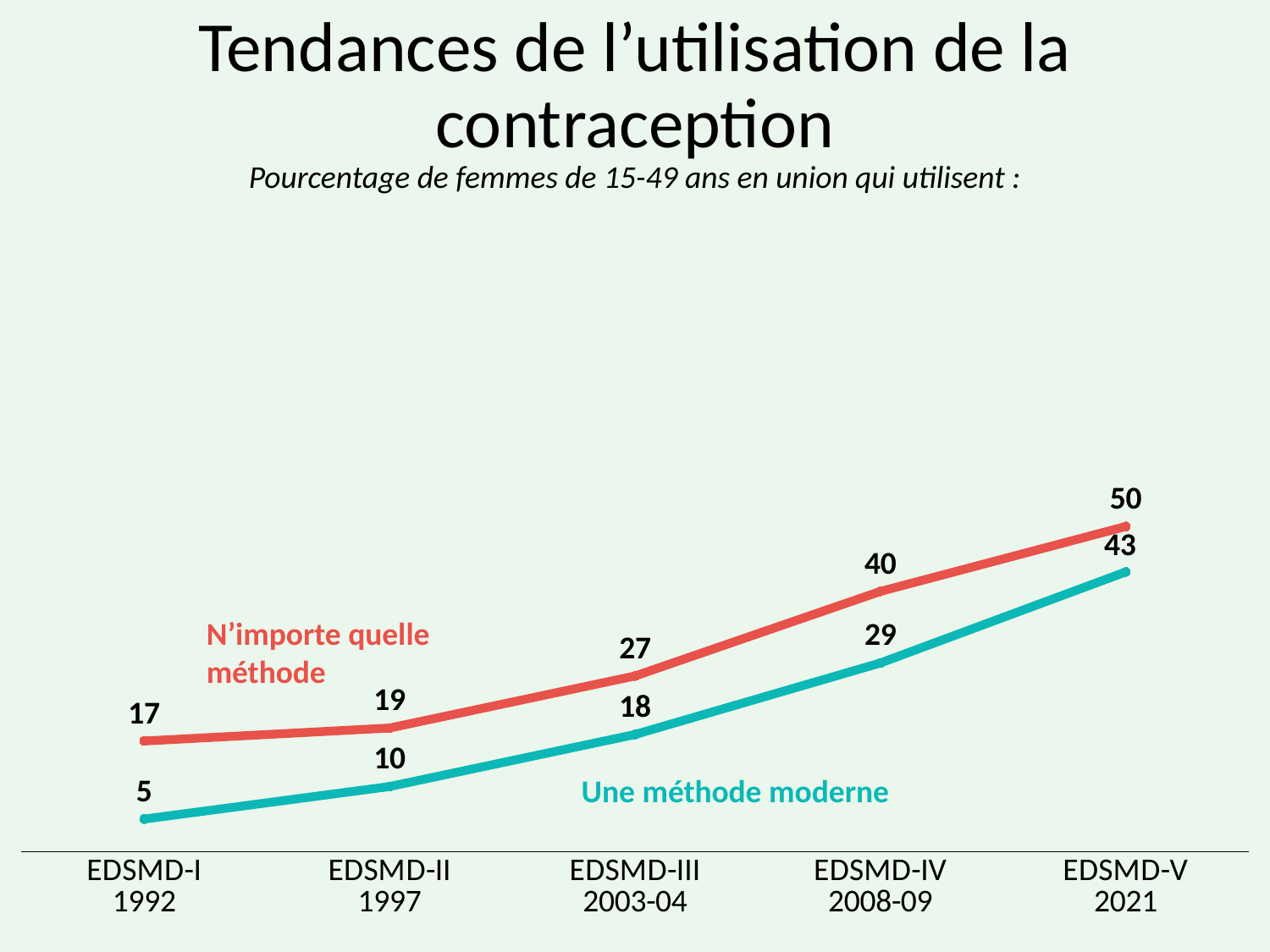

# Tendances de l’utilisation de la contraception
Pourcentage de femmes de 15-49 ans en union qui utilisent :

### Chart

| Category | Series 1 | Series 2 |
|---|---|---|
| EDSMD-I
1992 | 17.0 | 5.0 |
| EDSMD-II
1997 | 19.0 | 10.0 |
| EDSMD-III
2003-04 | 27.0 | 18.0 |
| EDSMD-IV
2008-09 | 40.0 | 29.0 |
| EDSMD-V
2021 | 50.0 | 43.0 |
N’importe quelle méthode
Une méthode moderne